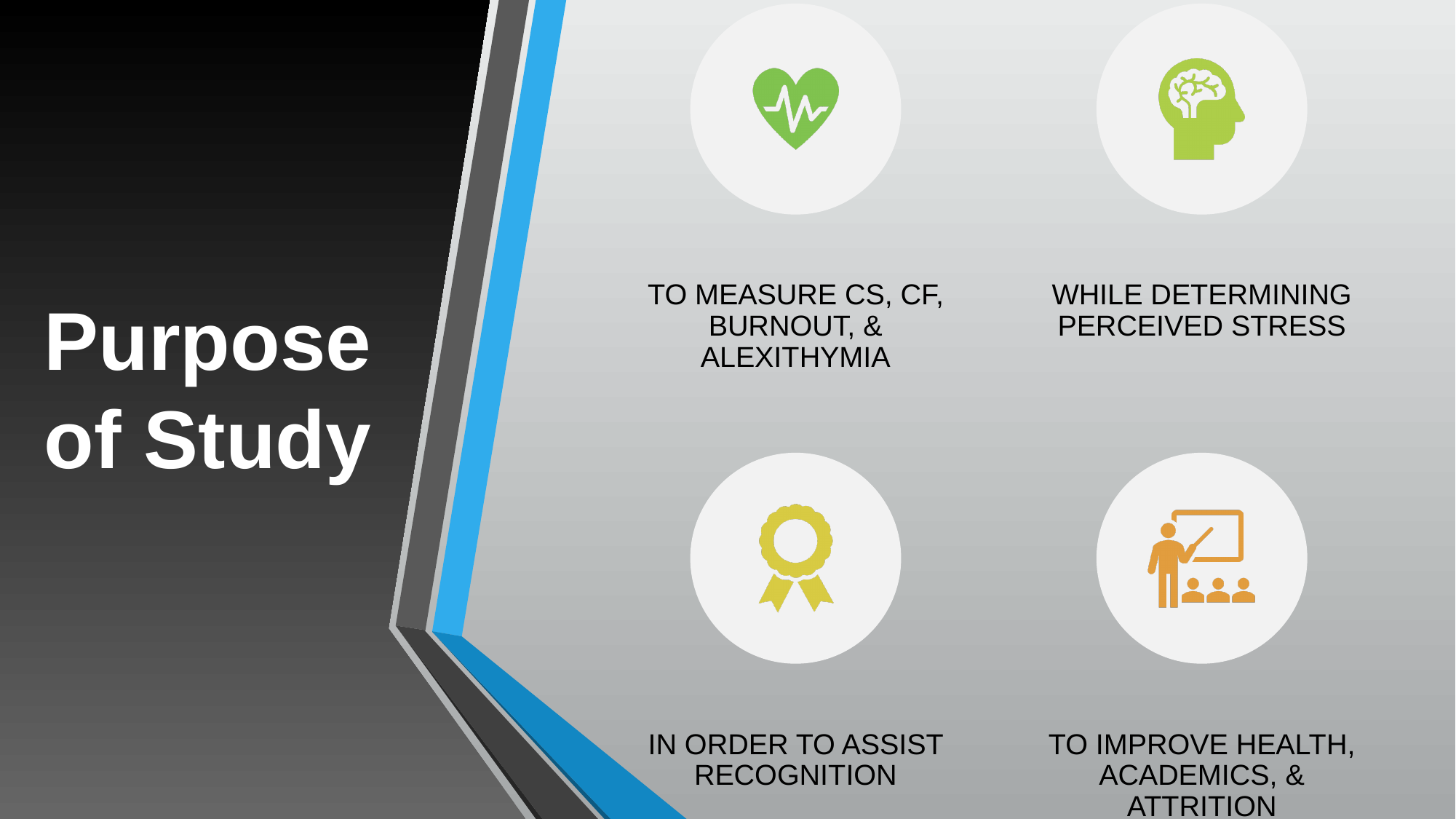

To measure CS, CF, burnout, & alexithymia
While determining perceived stress
In order to assist recognition
To improve health, academics, & attrition

# Purpose of Study